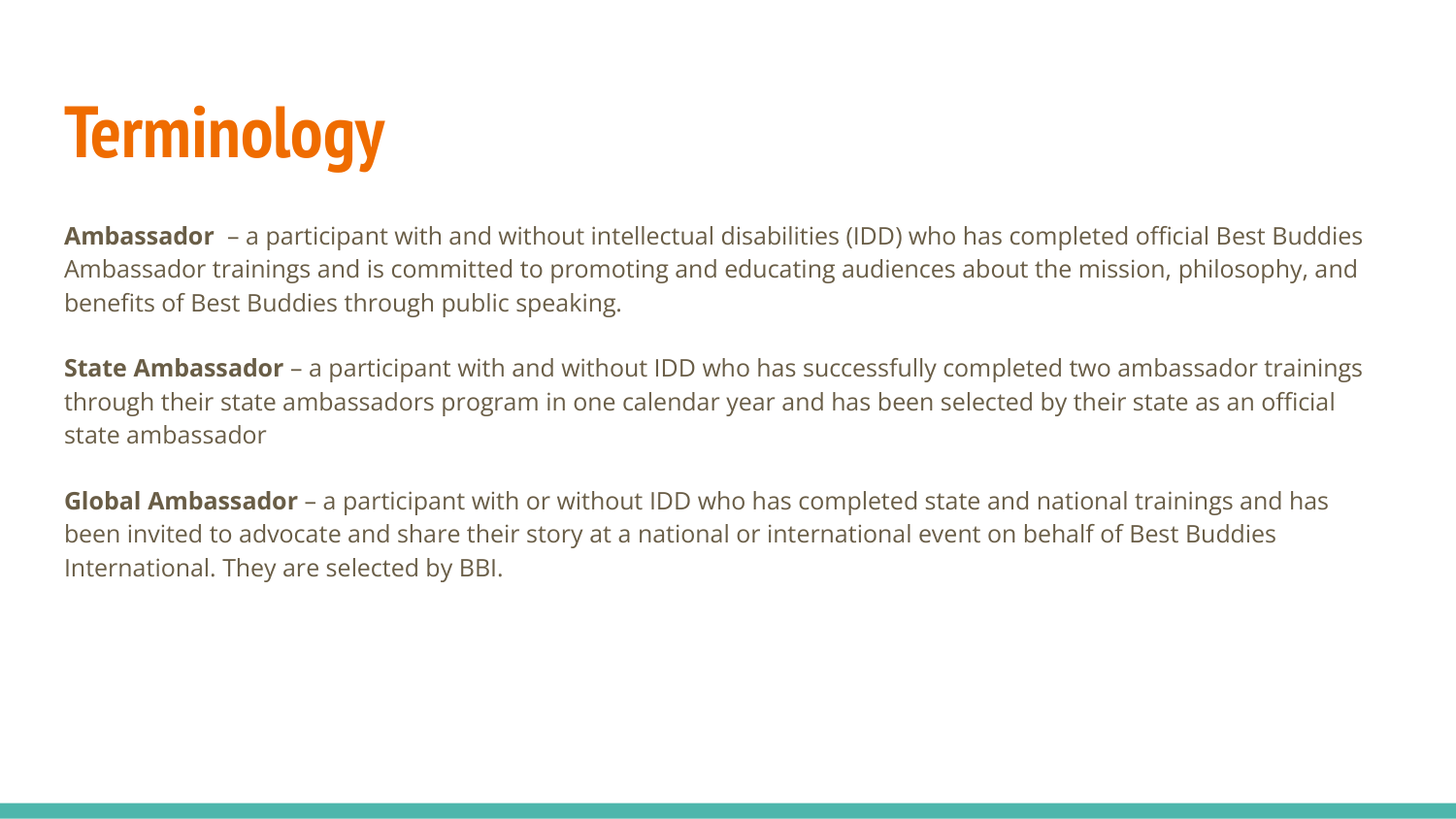

# Terminology
Ambassador  – a participant with and without intellectual disabilities (IDD) who has completed official Best Buddies Ambassador trainings and is committed to promoting and educating audiences about the mission, philosophy, and benefits of Best Buddies through public speaking.
State Ambassador – a participant with and without IDD who has successfully completed two ambassador trainings through their state ambassadors program in one calendar year and has been selected by their state as an official state ambassador
Global Ambassador – a participant with or without IDD who has completed state and national trainings and has been invited to advocate and share their story at a national or international event on behalf of Best Buddies International. They are selected by BBI.